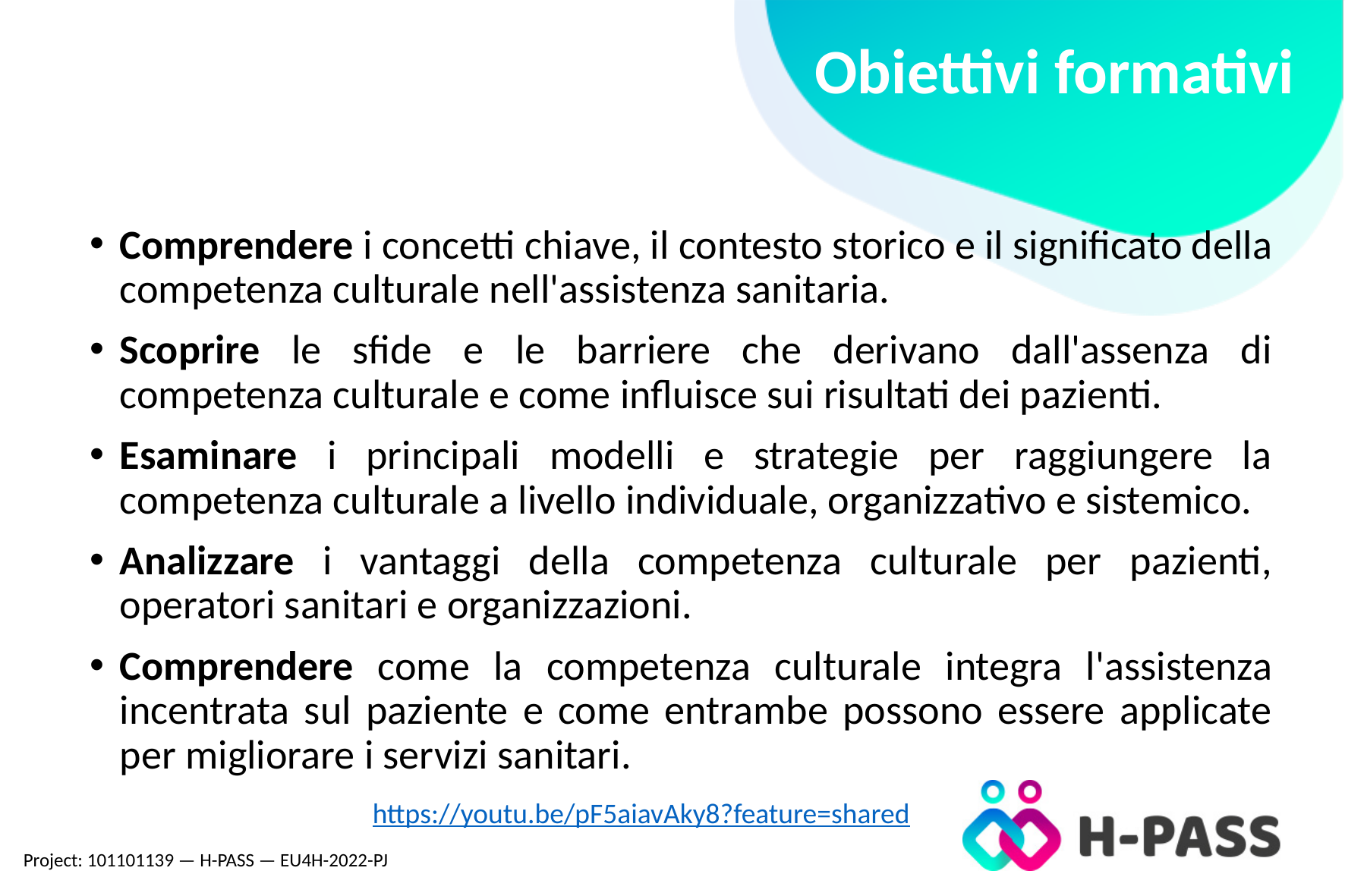

# Obiettivi formativi
Comprendere i concetti chiave, il contesto storico e il significato della competenza culturale nell'assistenza sanitaria.
Scoprire le sfide e le barriere che derivano dall'assenza di competenza culturale e come influisce sui risultati dei pazienti.
Esaminare i principali modelli e strategie per raggiungere la competenza culturale a livello individuale, organizzativo e sistemico.
Analizzare i vantaggi della competenza culturale per pazienti, operatori sanitari e organizzazioni.
Comprendere come la competenza culturale integra l'assistenza incentrata sul paziente e come entrambe possono essere applicate per migliorare i servizi sanitari.
https://youtu.be/pF5aiavAky8?feature=shared
Project: 101101139 — H-PASS — EU4H-2022-PJ